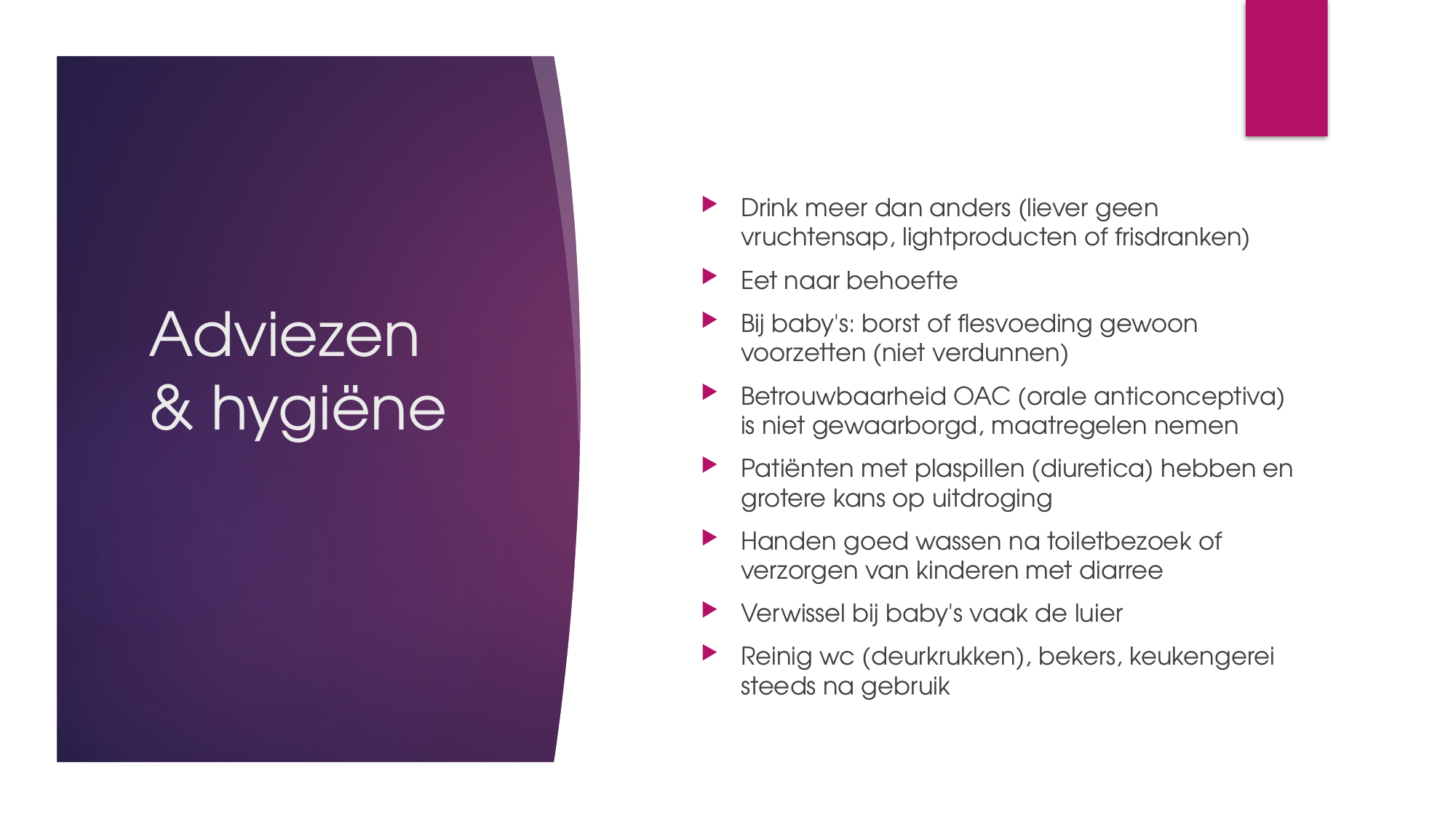

Drink meer dan anders (liever geen vruchtensap, lightproducten of frisdranken)
Eet naar behoefte
Bij baby's: borst of flesvoeding gewoon voorzetten (niet verdunnen)
Betrouwbaarheid OAC (orale anticonceptiva) is niet gewaarborgd, maatregelen nemen
Patiënten met plaspillen (diuretica) hebben en grotere kans op uitdroging
Handen goed wassen na toiletbezoek of verzorgen van kinderen met diarree
Verwissel bij baby's vaak de luier
Reinig wc (deurkrukken), bekers, keukengerei steeds na gebruik
# Adviezen & hygiëne